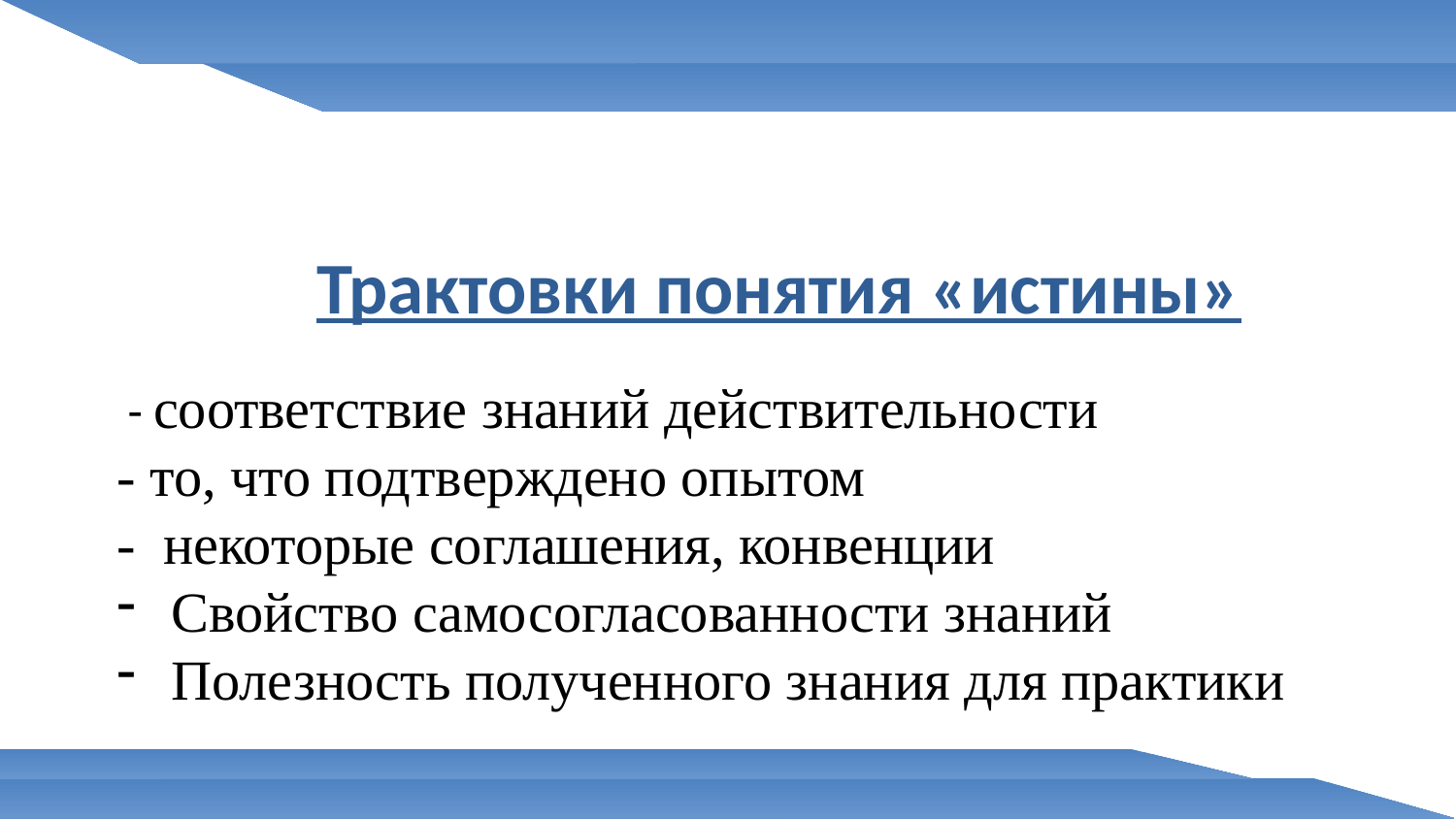

Трактовки понятия «истины»

 - соответствие знаний действительности
- то, что подтверждено опытом
-  некоторые соглашения, конвенции
Свойство самосогласованности знаний
Полезность полученного знания для практики